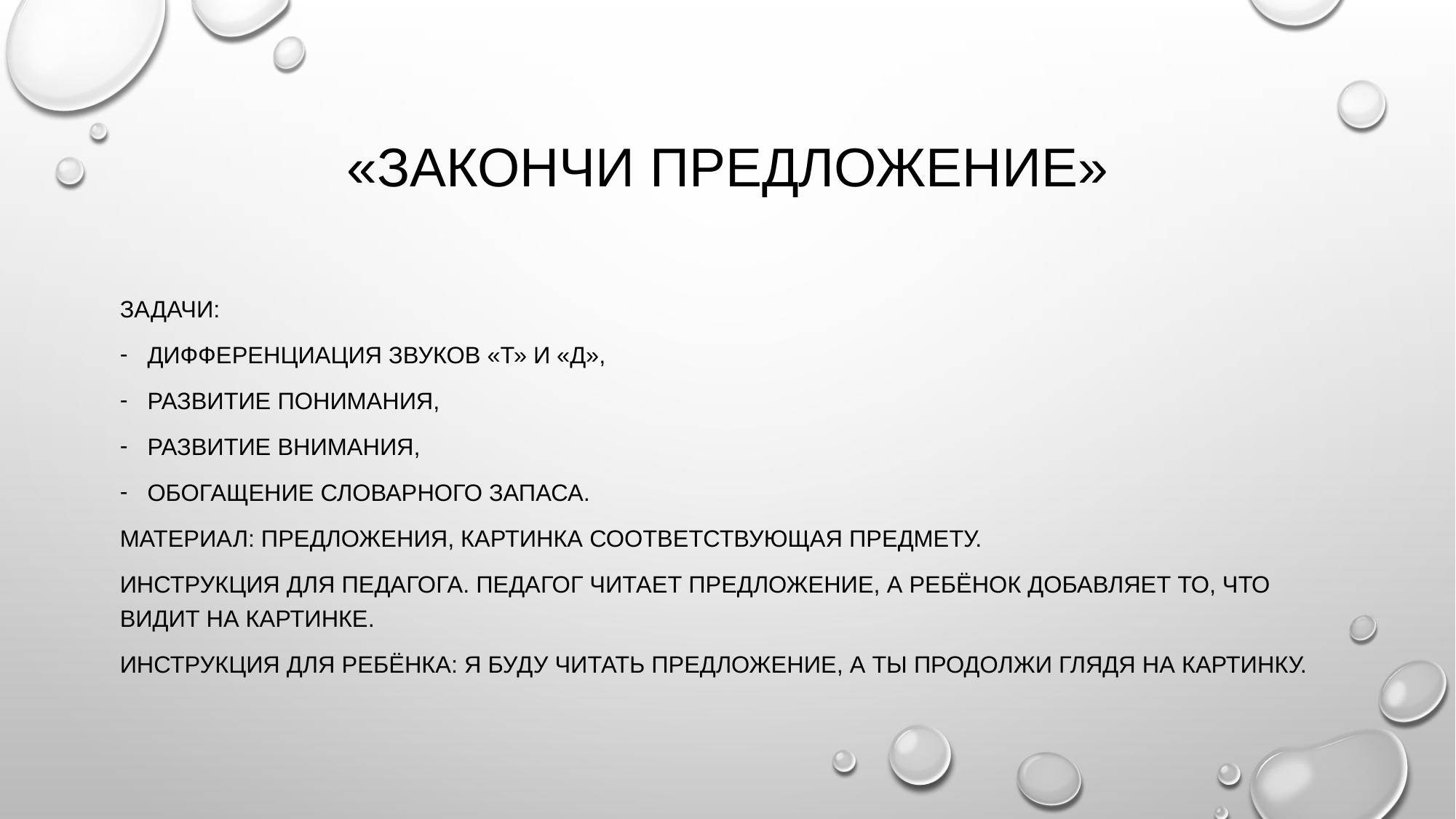

# «Закончи предложение»
Задачи:
дифференциация звуков «Т» и «Д»,
развитие понимания,
развитие внимания,
обогащение словарного запаса.
Материал: предложения, картинка соответствующая предмету.
Инструкция для педагога. Педагог читает предложение, а ребёнок добавляет то, что видит на картинке.
Инструкция для ребёнка: Я буду читать предложение, а ты продолжи глядя на картинку.